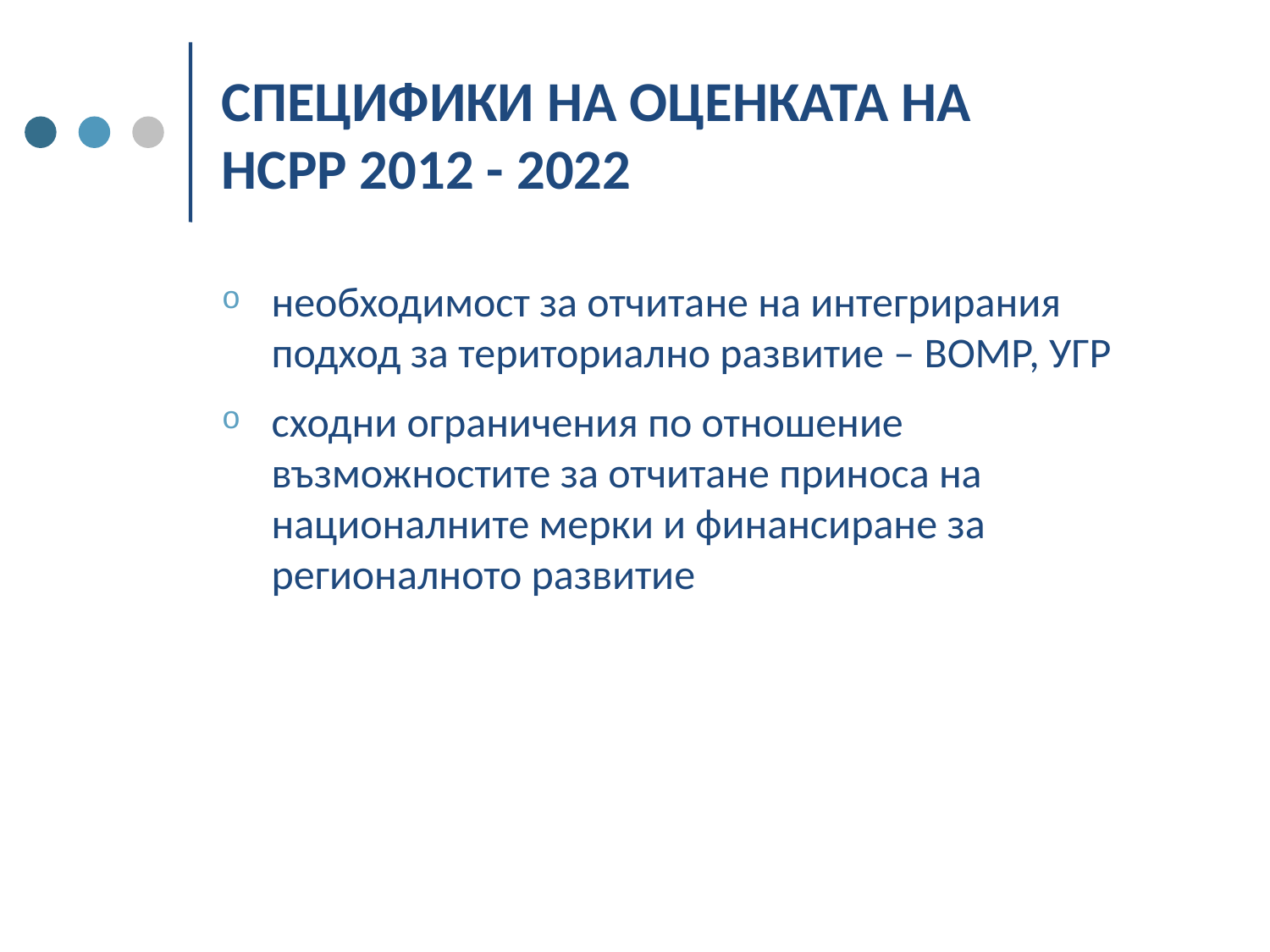

# СПЕЦИФИКИ НА ОЦЕНКАТА НА НСРР 2012 - 2022
необходимост за отчитане на интегрирания подход за териториално развитие – ВОМР, УГР
сходни ограничения по отношение възможностите за отчитане приноса на националните мерки и финансиране за регионалното развитие